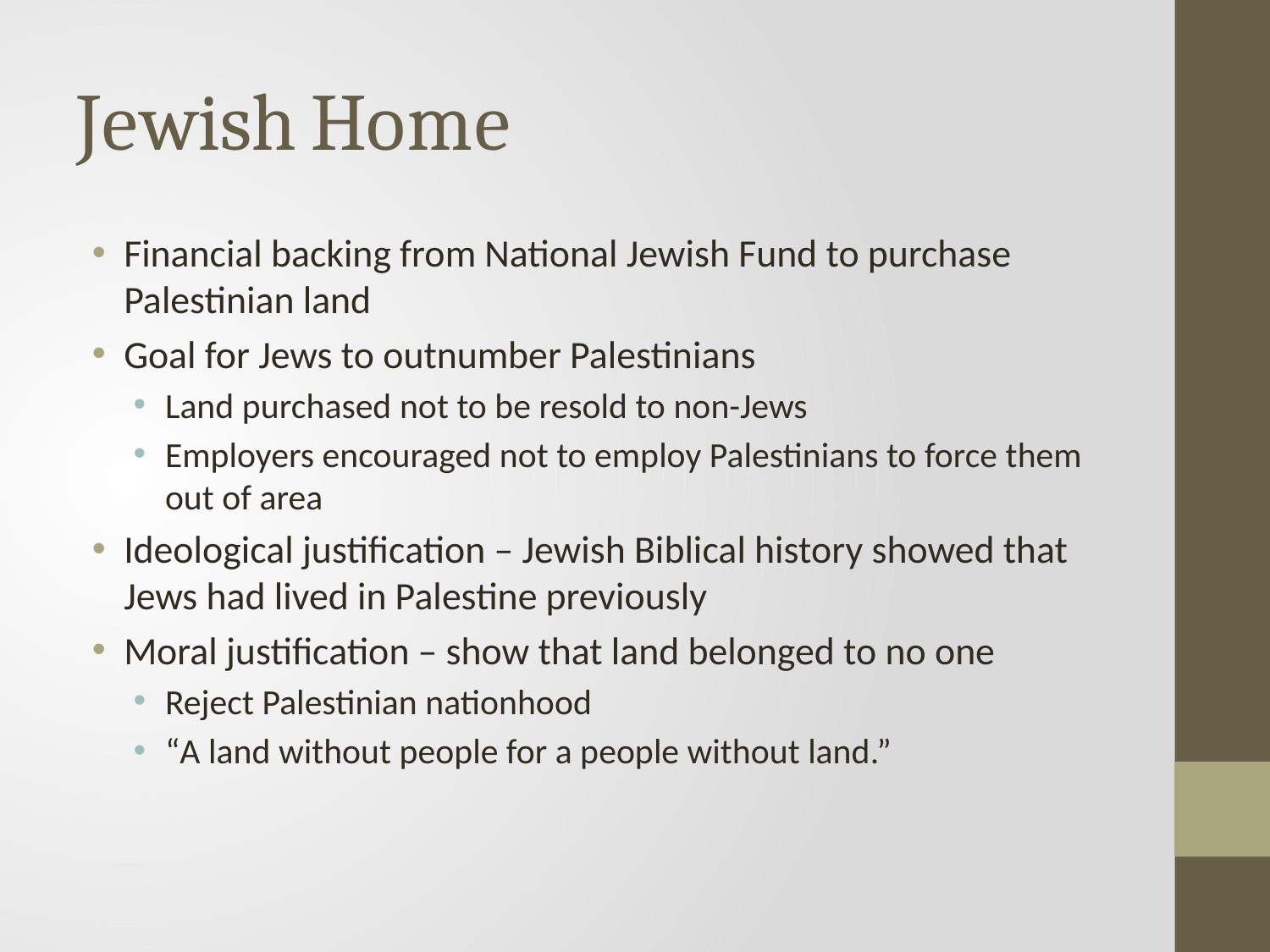

# Jewish Home
Financial backing from National Jewish Fund to purchase Palestinian land
Goal for Jews to outnumber Palestinians
Land purchased not to be resold to non-Jews
Employers encouraged not to employ Palestinians to force them out of area
Ideological justification – Jewish Biblical history showed that Jews had lived in Palestine previously
Moral justification – show that land belonged to no one
Reject Palestinian nationhood
“A land without people for a people without land.”